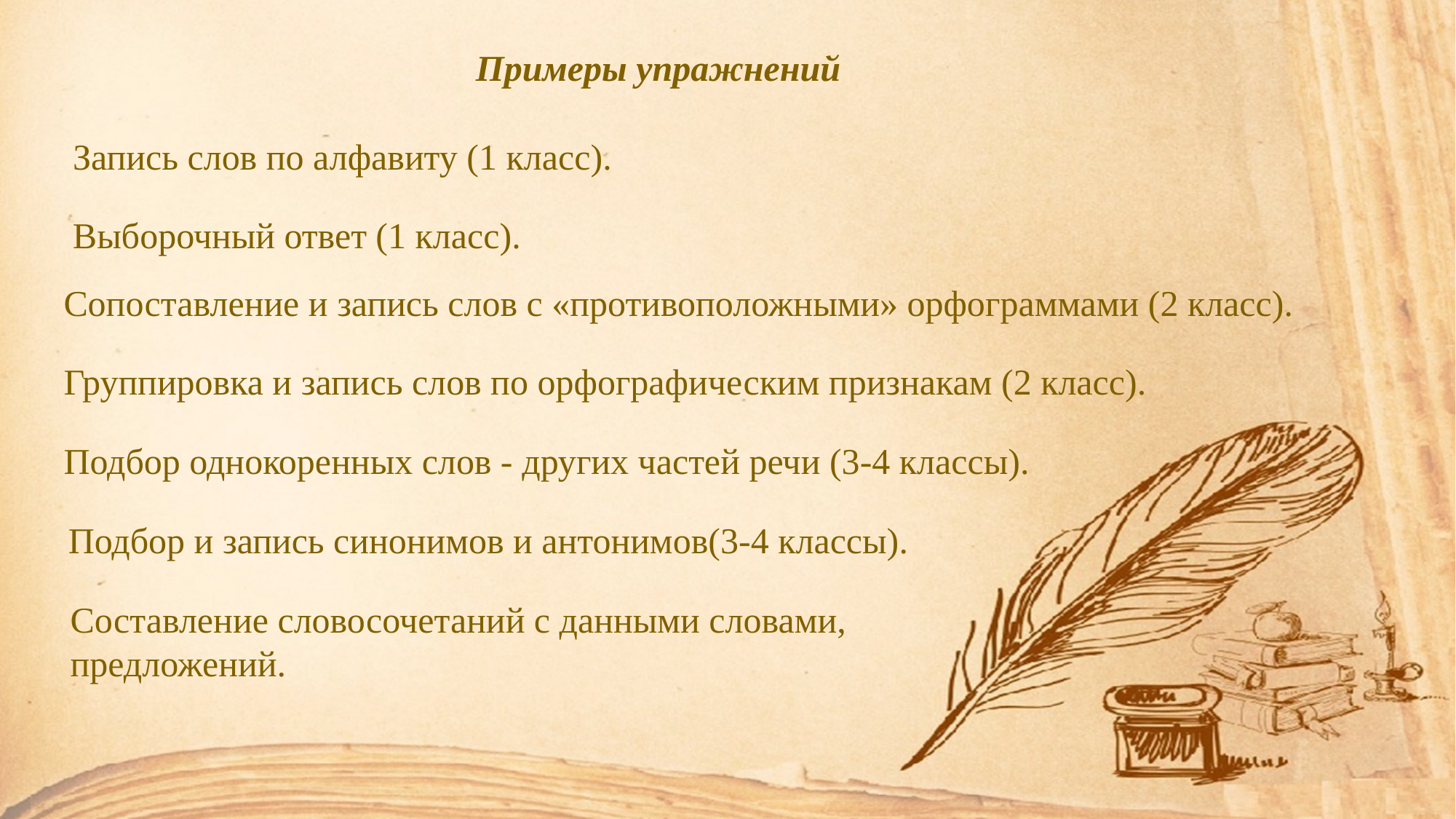

Примеры упражнений
Запись слов по алфавиту (1 класс).
Выборочный ответ (1 класс).
Сопоставление и запись слов с «противоположными» орфограммами (2 класс).
Группировка и запись слов по орфографическим признакам (2 класс).
Подбор однокоренных слов - других частей речи (3-4 классы).
Подбор и запись синонимов и антонимов(3-4 классы).
Составление словосочетаний с данными словами, предложений.